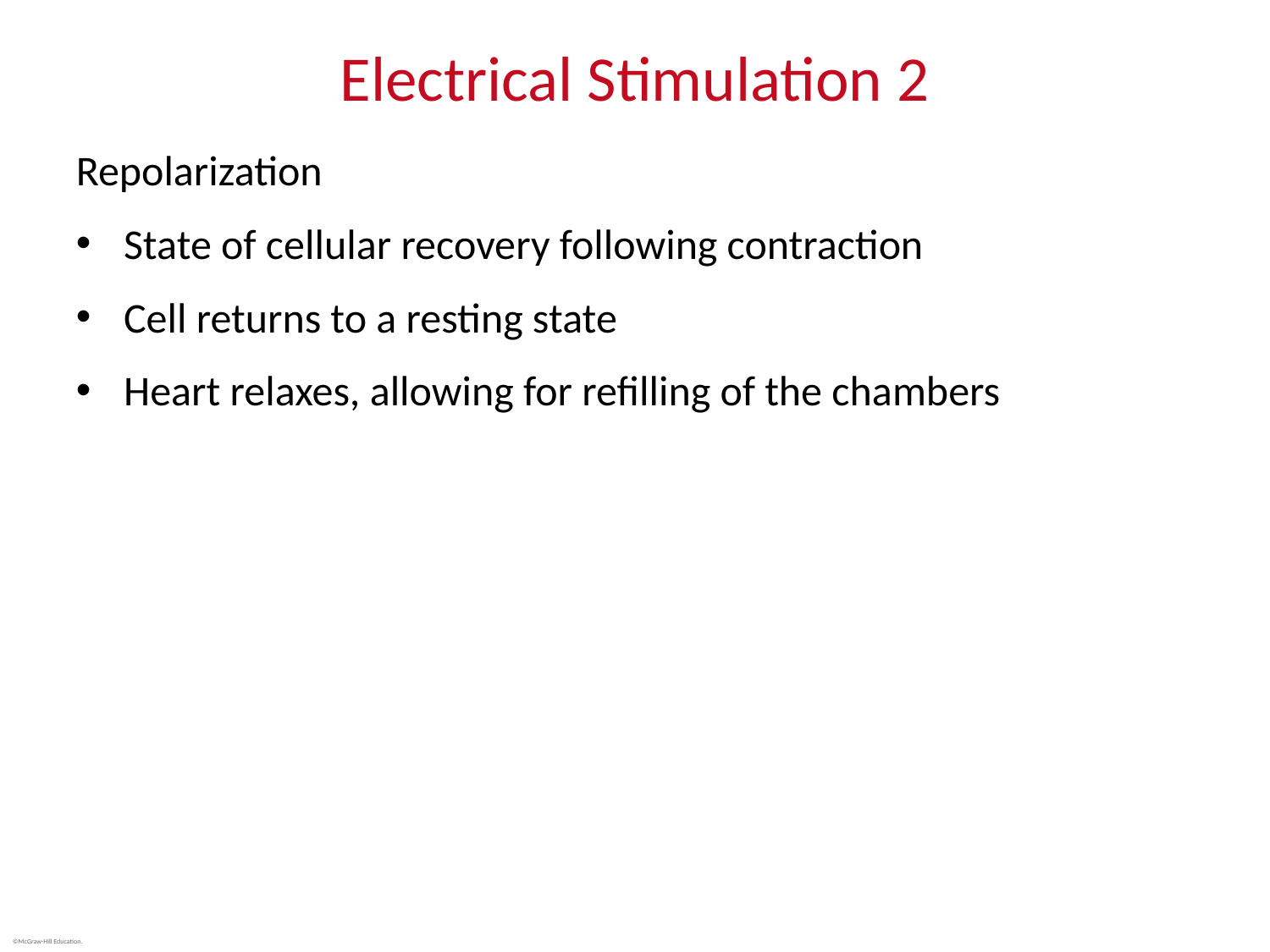

# Electrical Stimulation 2
Repolarization
State of cellular recovery following contraction
Cell returns to a resting state
Heart relaxes, allowing for refilling of the chambers